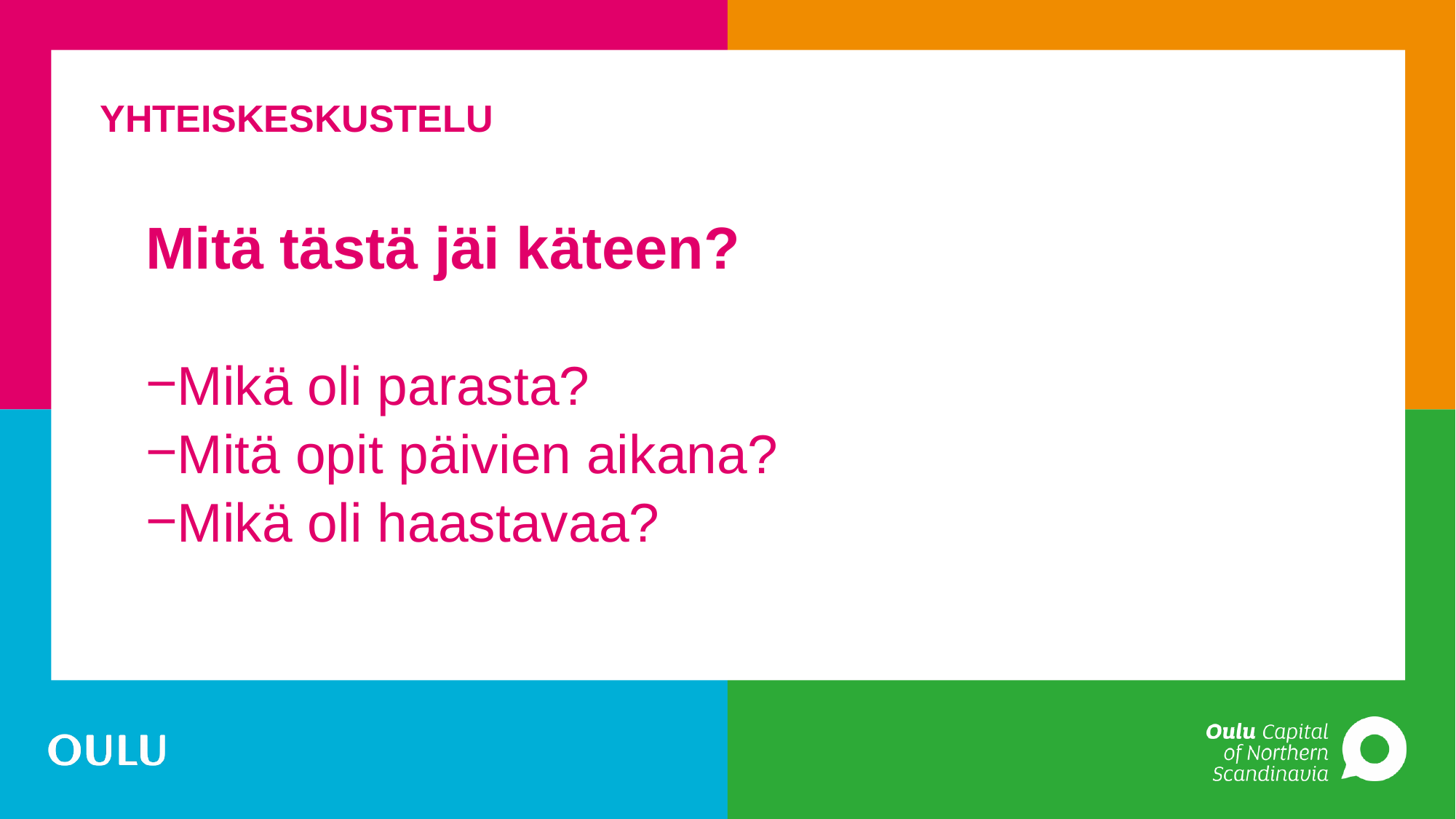

# YHTEISKESKUSTELU
Mitä tästä jäi käteen?
Mikä oli parasta?
Mitä opit päivien aikana?
Mikä oli haastavaa?